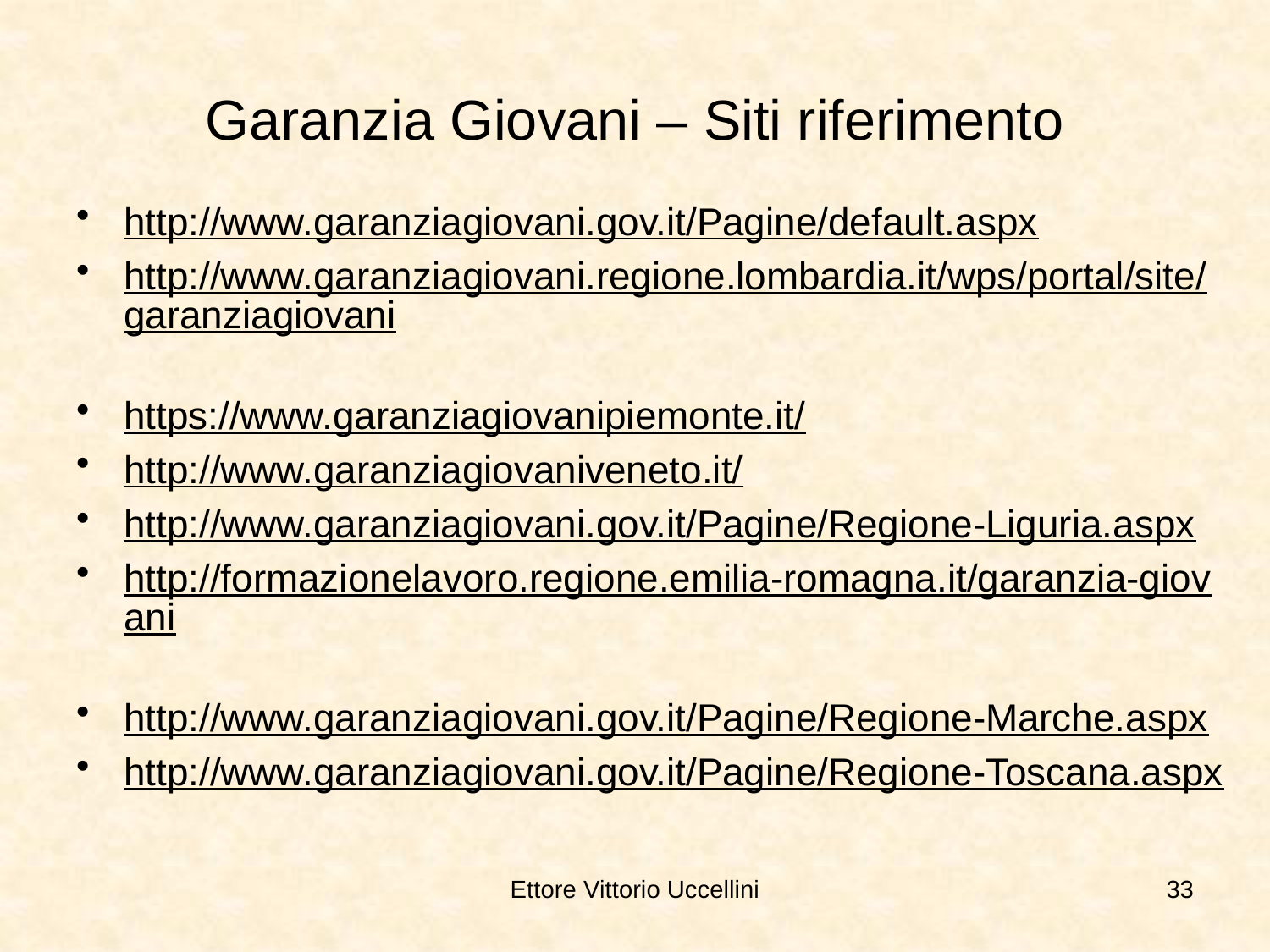

# Garanzia Giovani – Siti riferimento
http://www.garanziagiovani.gov.it/Pagine/default.aspx
http://www.garanziagiovani.regione.lombardia.it/wps/portal/site/garanziagiovani
https://www.garanziagiovanipiemonte.it/
http://www.garanziagiovaniveneto.it/
http://www.garanziagiovani.gov.it/Pagine/Regione-Liguria.aspx
http://formazionelavoro.regione.emilia-romagna.it/garanzia-giovani
http://www.garanziagiovani.gov.it/Pagine/Regione-Marche.aspx
http://www.garanziagiovani.gov.it/Pagine/Regione-Toscana.aspx

Ettore Vittorio Uccellini
33